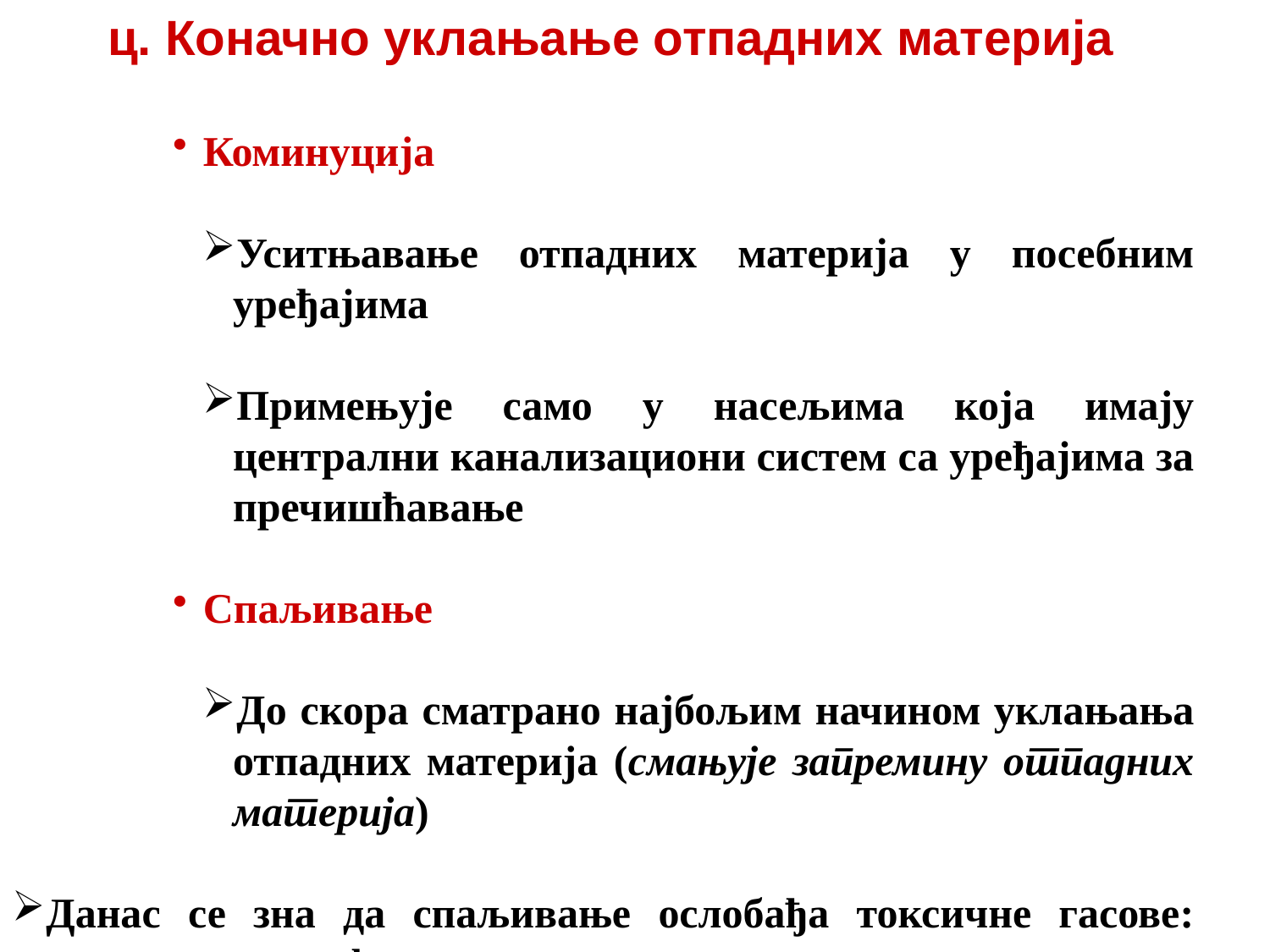

ц. Коначно уклањање отпадних материја

Коминуција

Уситњавање отпадних материја у посебним уређајима

Примењује само у насељима која имају централни канализациони систем са уређајима за пречишћавање

Спаљивање

До скора сматрано најбољим начином уклањања отпадних материја (смањује запремину отпадних материја)

Данас се зна да спаљивање ослобађа токсичне гасове: хлороводоник, флуородоводик, азотне и сумпорне оксиде, токсичне метале као олово и живу, диоксине, бензо-а-пирен итд.